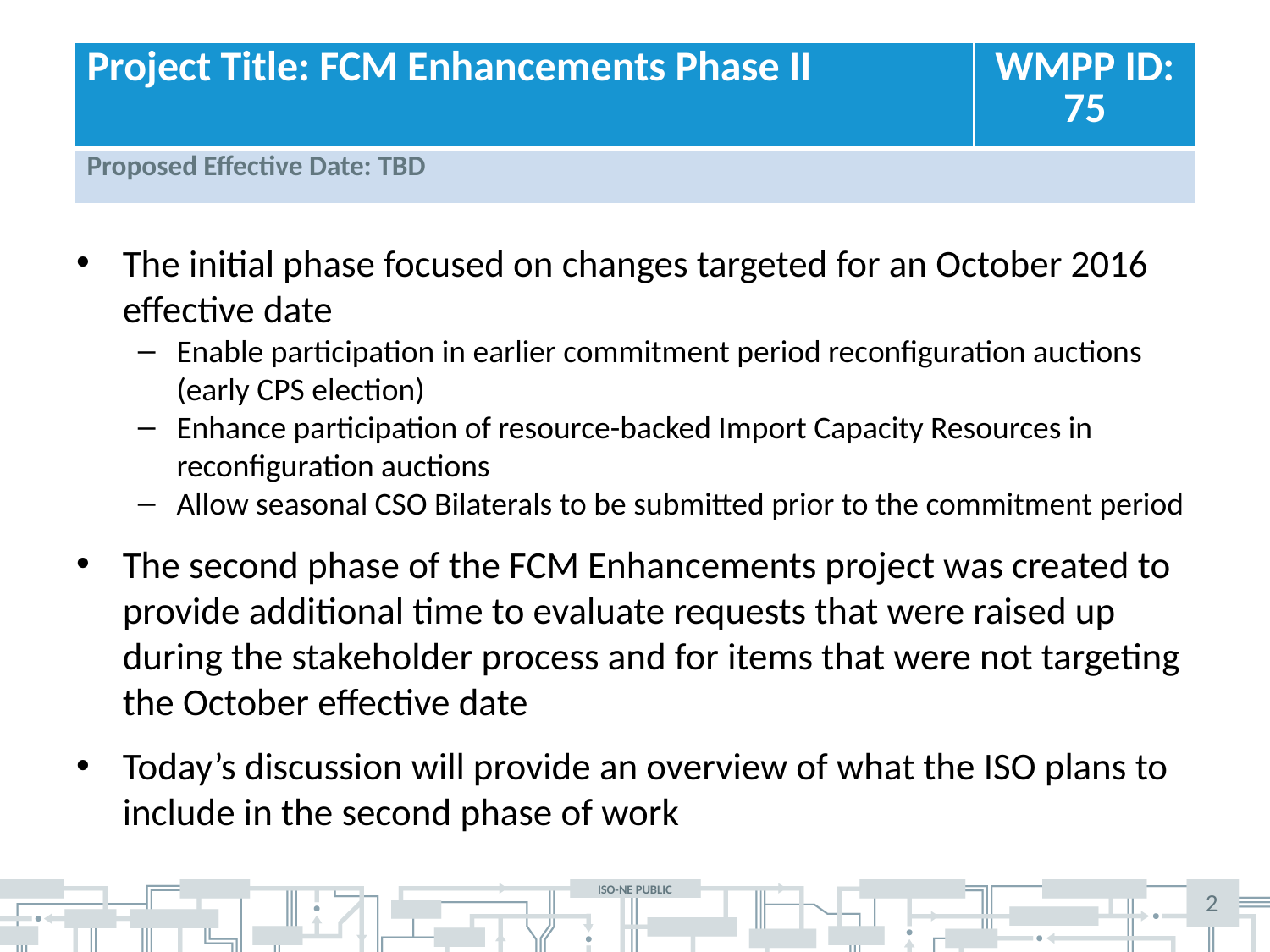

| Project Title: FCM Enhancements Phase II | WMPP ID: 75 |
| --- | --- |
| Proposed Effective Date: TBD |  |
The initial phase focused on changes targeted for an October 2016 effective date
Enable participation in earlier commitment period reconfiguration auctions (early CPS election)
Enhance participation of resource-backed Import Capacity Resources in reconfiguration auctions
Allow seasonal CSO Bilaterals to be submitted prior to the commitment period
The second phase of the FCM Enhancements project was created to provide additional time to evaluate requests that were raised up during the stakeholder process and for items that were not targeting the October effective date
Today’s discussion will provide an overview of what the ISO plans to include in the second phase of work
2